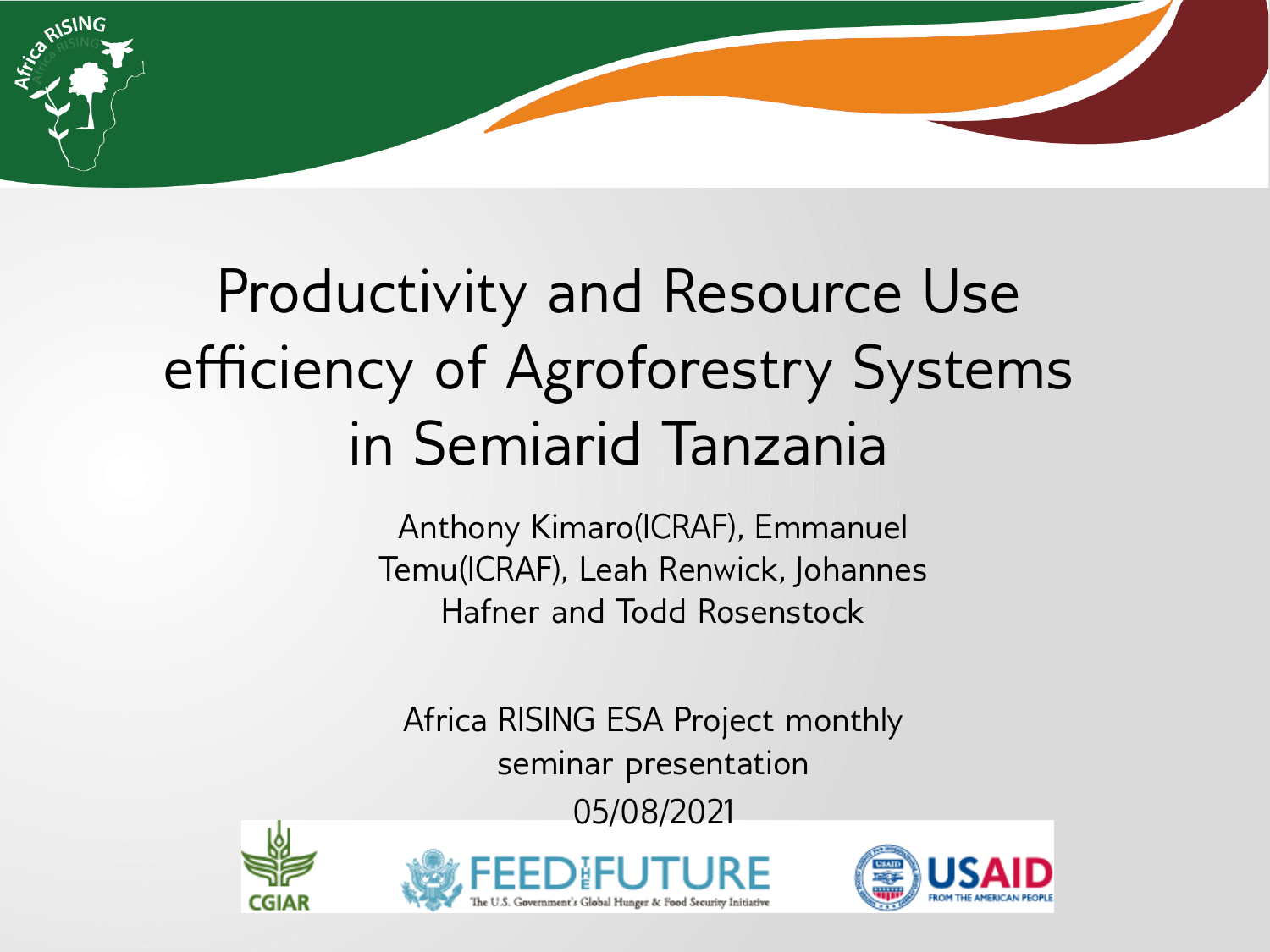

Productivity and Resource Use efficiency of Agroforestry Systems in Semiarid Tanzania

Anthony Kimaro(ICRAF), Emmanuel Temu(ICRAF), Leah Renwick, Johannes Hafner and Todd Rosenstock

Africa RISING ESA Project monthly seminar presentation
05/08/2021